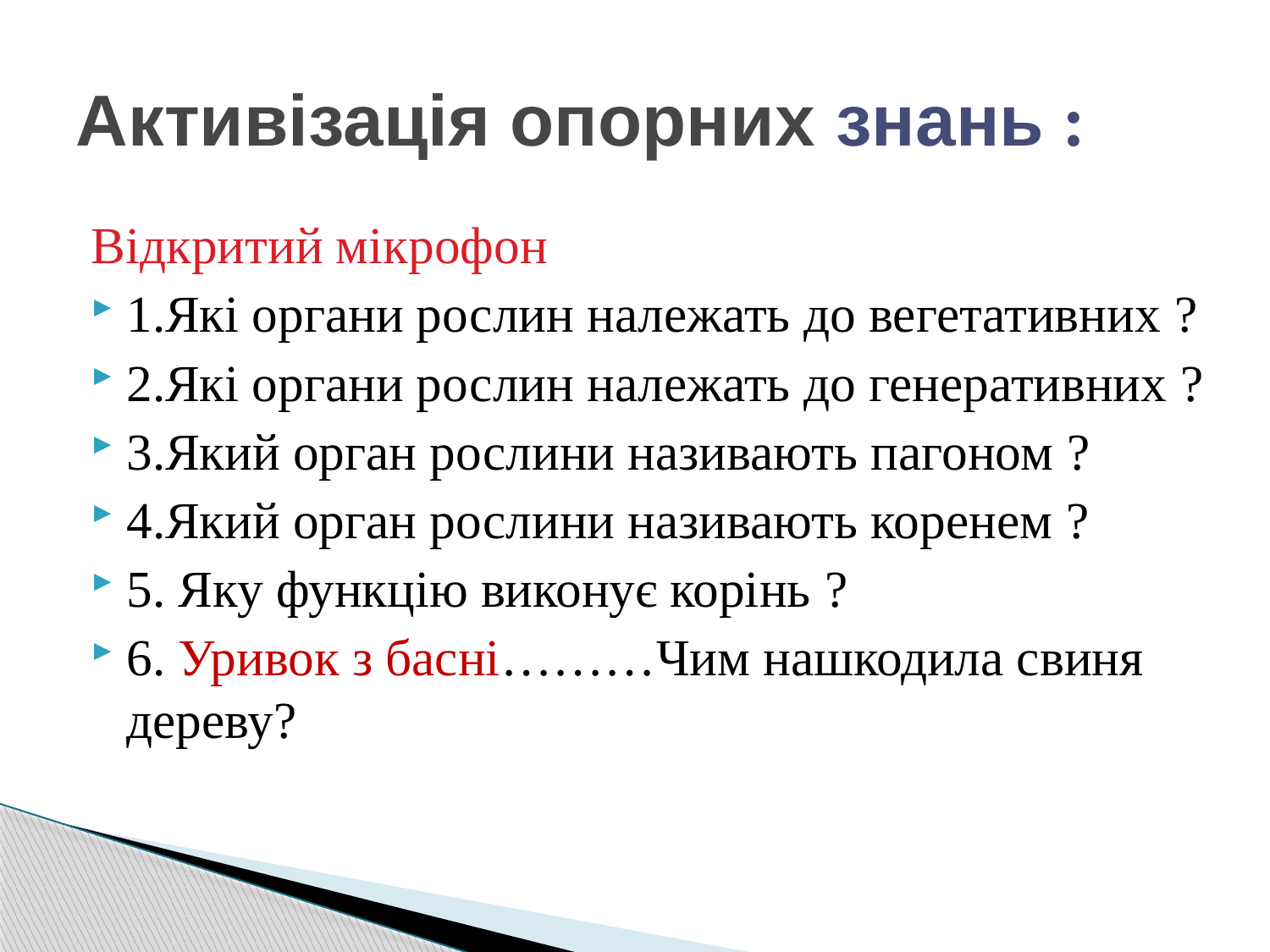

# Активізація опорних знань :
Відкритий мікрофон
1.Які органи рослин належать до вегетативних ?
2.Які органи рослин належать до генеративних ?
3.Який орган рослини називають пагоном ?
4.Який орган рослини називають коренем ?
5. Яку функцію виконує корінь ?
6. Уривок з басні………Чим нашкодила свиня дереву?